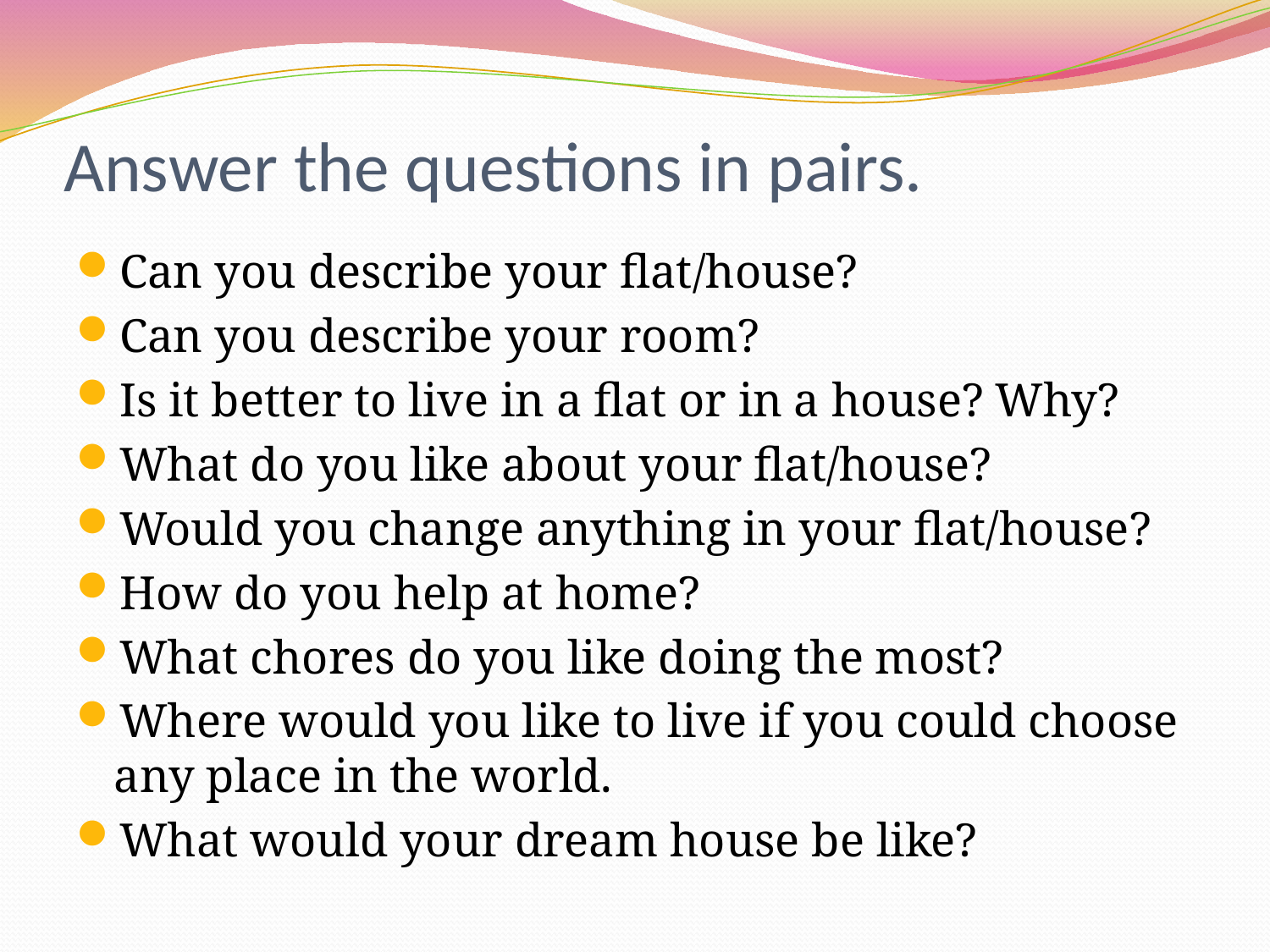

# Answer the questions in pairs.
Can you describe your flat/house?
Can you describe your room?
Is it better to live in a flat or in a house? Why?
What do you like about your flat/house?
Would you change anything in your flat/house?
How do you help at home?
What chores do you like doing the most?
Where would you like to live if you could choose any place in the world.
What would your dream house be like?